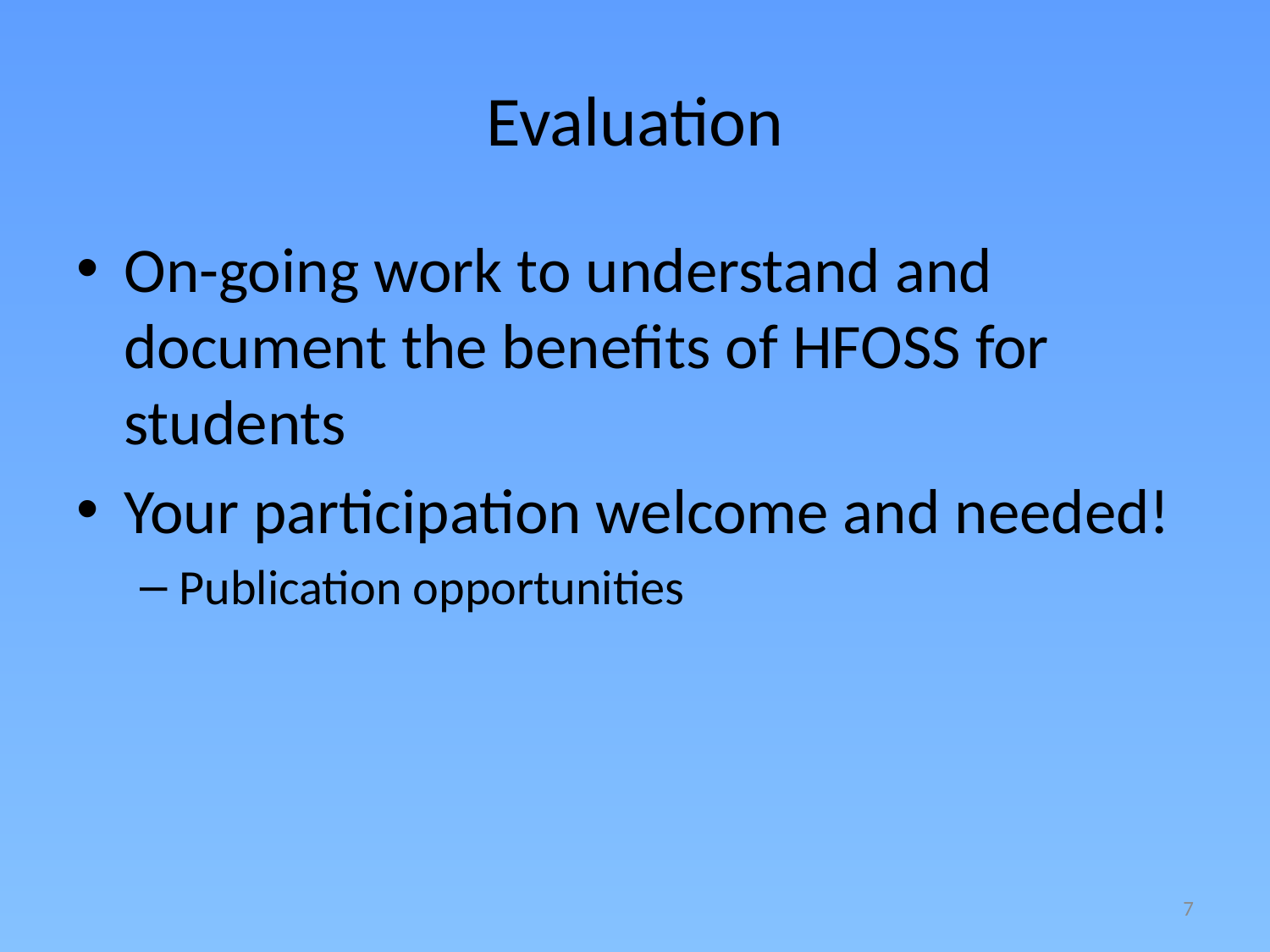

# Evaluation
On-going work to understand and document the benefits of HFOSS for students
Your participation welcome and needed!
Publication opportunities
7